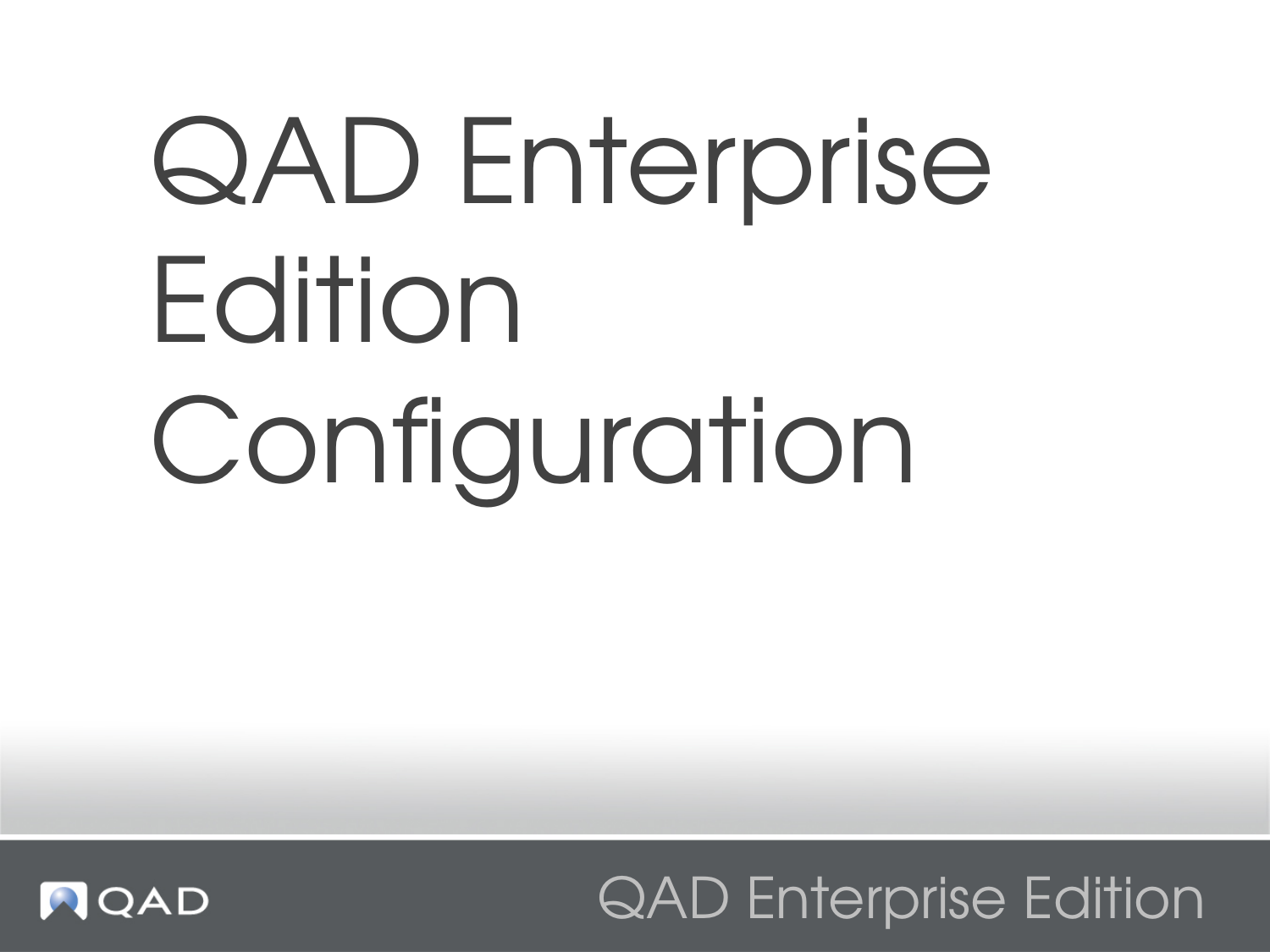

QAD Enterprise Edition Configuration

# QAD Enterprise Edition